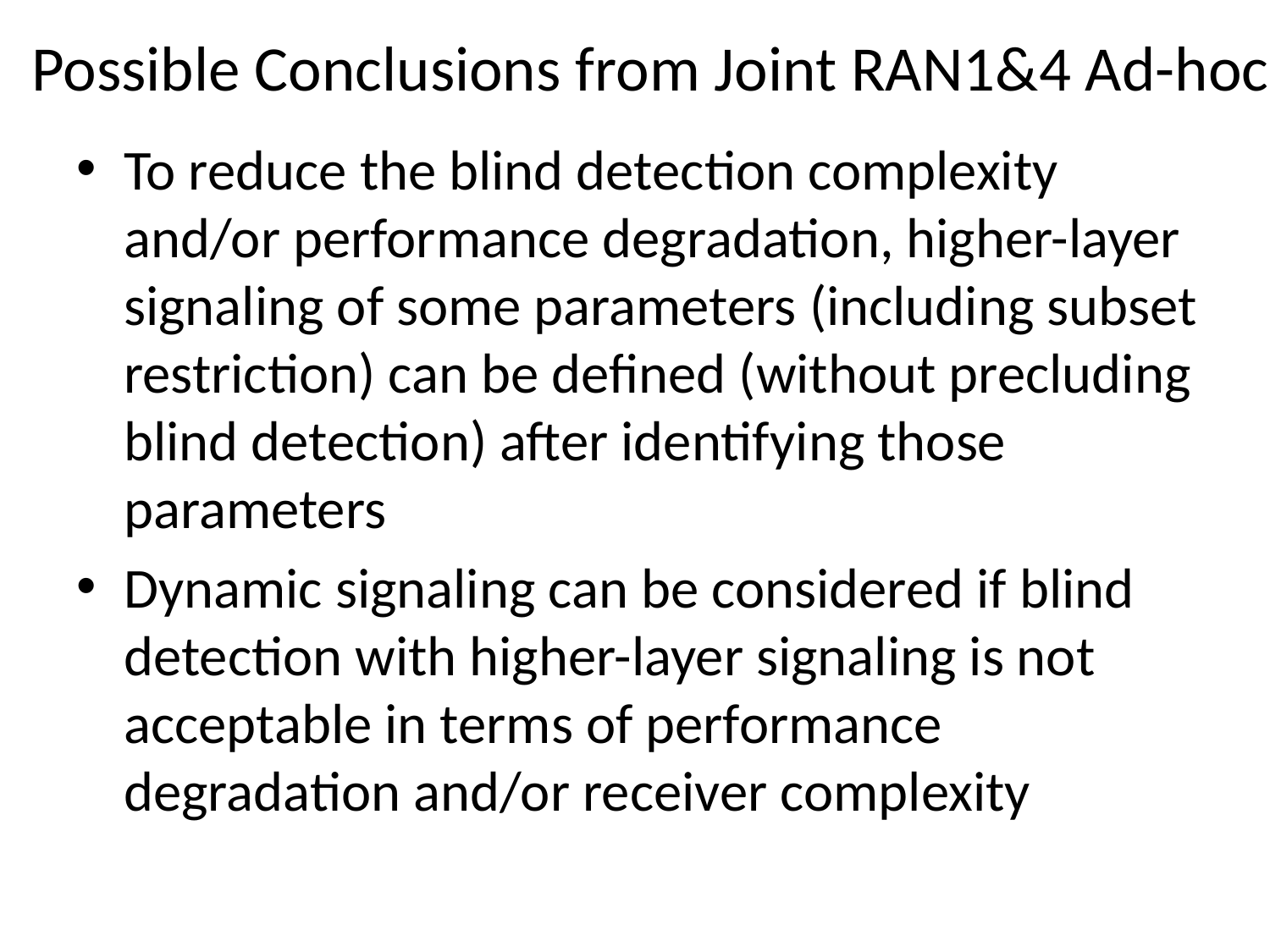

# Possible Conclusions from Joint RAN1&4 Ad-hoc
To reduce the blind detection complexity and/or performance degradation, higher-layer signaling of some parameters (including subset restriction) can be defined (without precluding blind detection) after identifying those parameters
Dynamic signaling can be considered if blind detection with higher-layer signaling is not acceptable in terms of performance degradation and/or receiver complexity